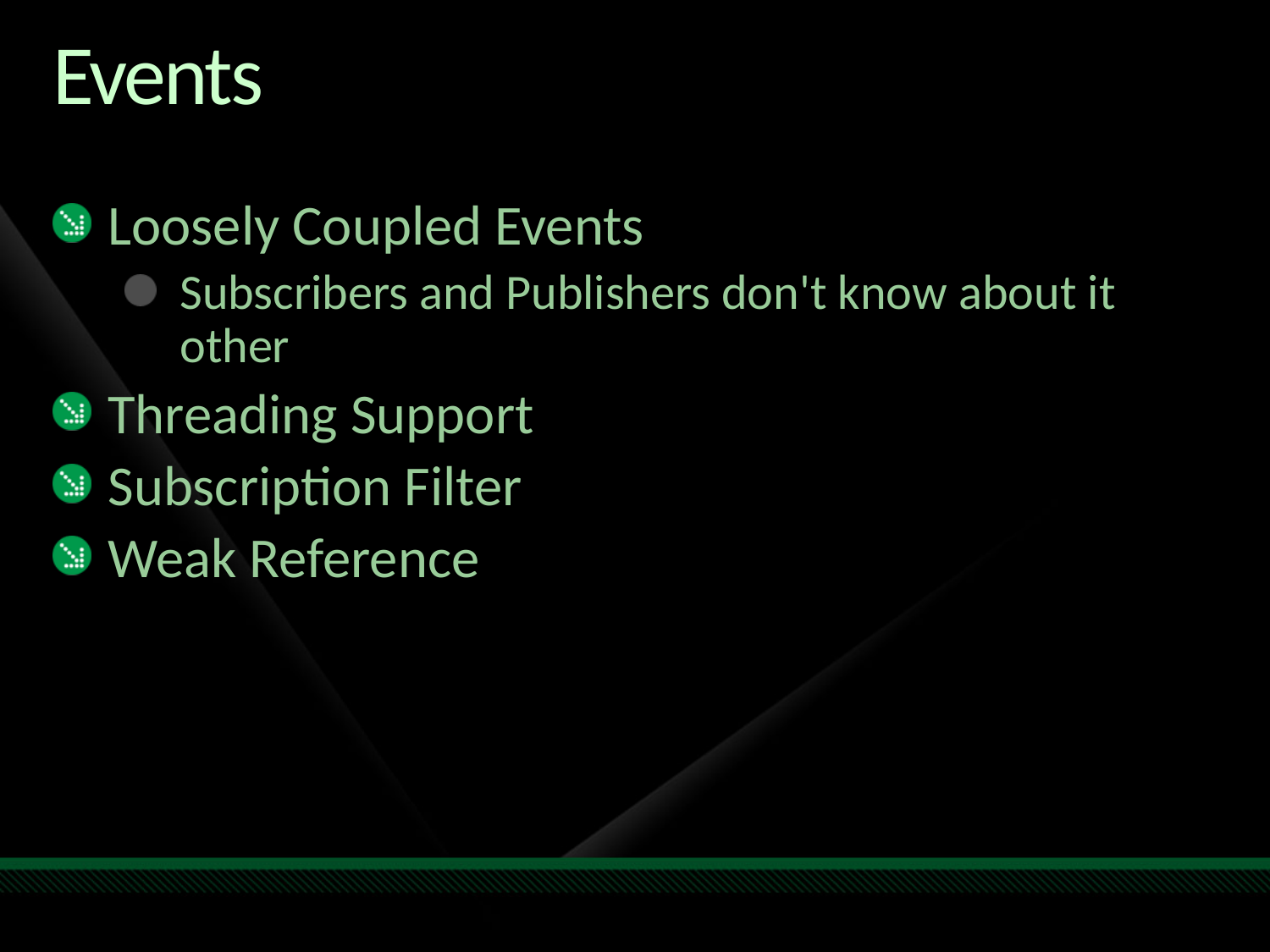

# Events
Loosely Coupled Events
Subscribers and Publishers don't know about it other
Threading Support
Subscription Filter
Weak Reference